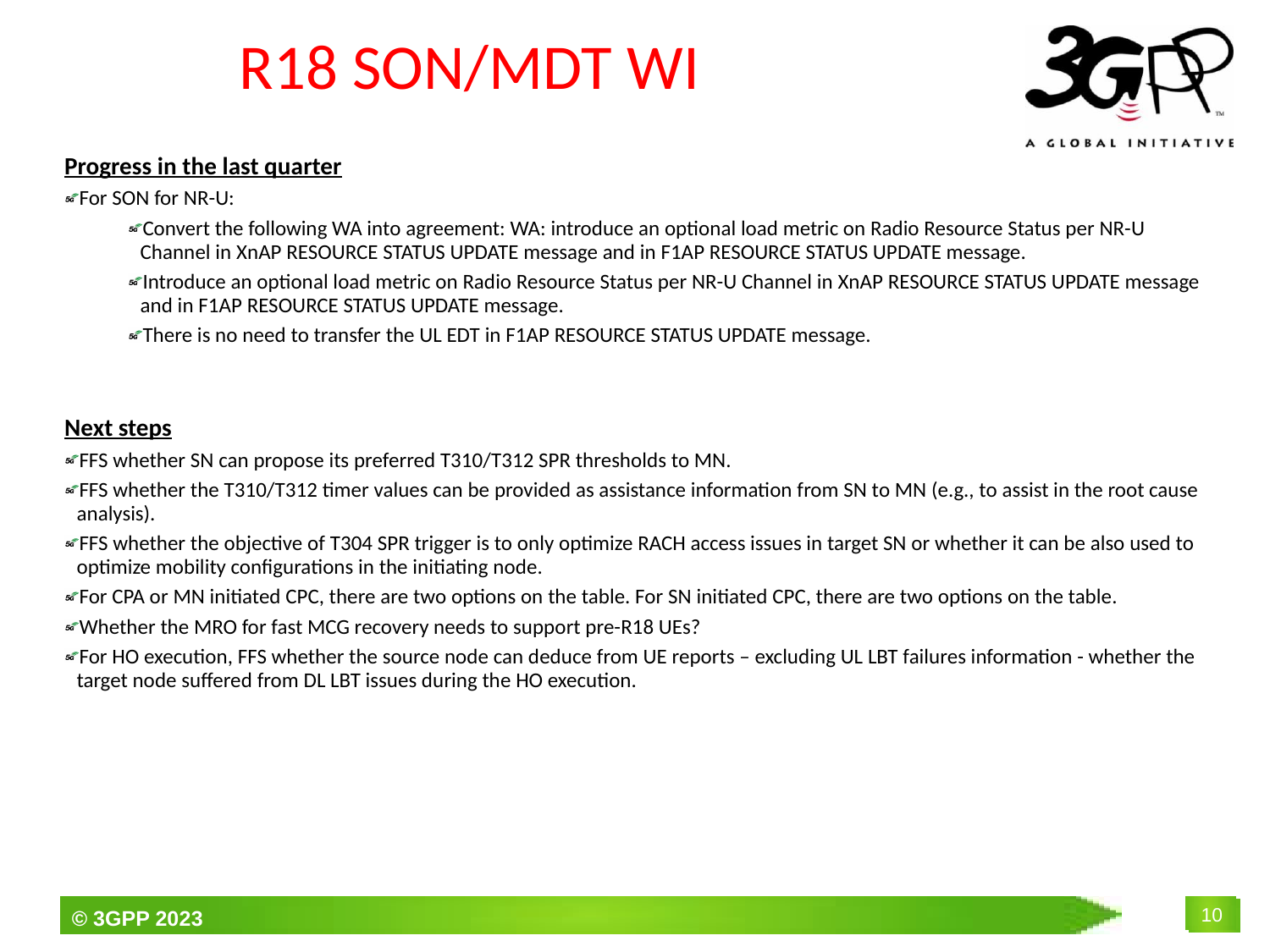

# R18 SON/MDT WI
Progress in the last quarter
For SON for NR-U:
Convert the following WA into agreement: WA: introduce an optional load metric on Radio Resource Status per NR-U Channel in XnAP RESOURCE STATUS UPDATE message and in F1AP RESOURCE STATUS UPDATE message.
Introduce an optional load metric on Radio Resource Status per NR-U Channel in XnAP RESOURCE STATUS UPDATE message and in F1AP RESOURCE STATUS UPDATE message.
There is no need to transfer the UL EDT in F1AP RESOURCE STATUS UPDATE message.

Next steps
FFS whether SN can propose its preferred T310/T312 SPR thresholds to MN.
FFS whether the T310/T312 timer values can be provided as assistance information from SN to MN (e.g., to assist in the root cause analysis).
FFS whether the objective of T304 SPR trigger is to only optimize RACH access issues in target SN or whether it can be also used to optimize mobility configurations in the initiating node.
For CPA or MN initiated CPC, there are two options on the table. For SN initiated CPC, there are two options on the table.
Whether the MRO for fast MCG recovery needs to support pre-R18 UEs?
For HO execution, FFS whether the source node can deduce from UE reports – excluding UL LBT failures information - whether the target node suffered from DL LBT issues during the HO execution.

10